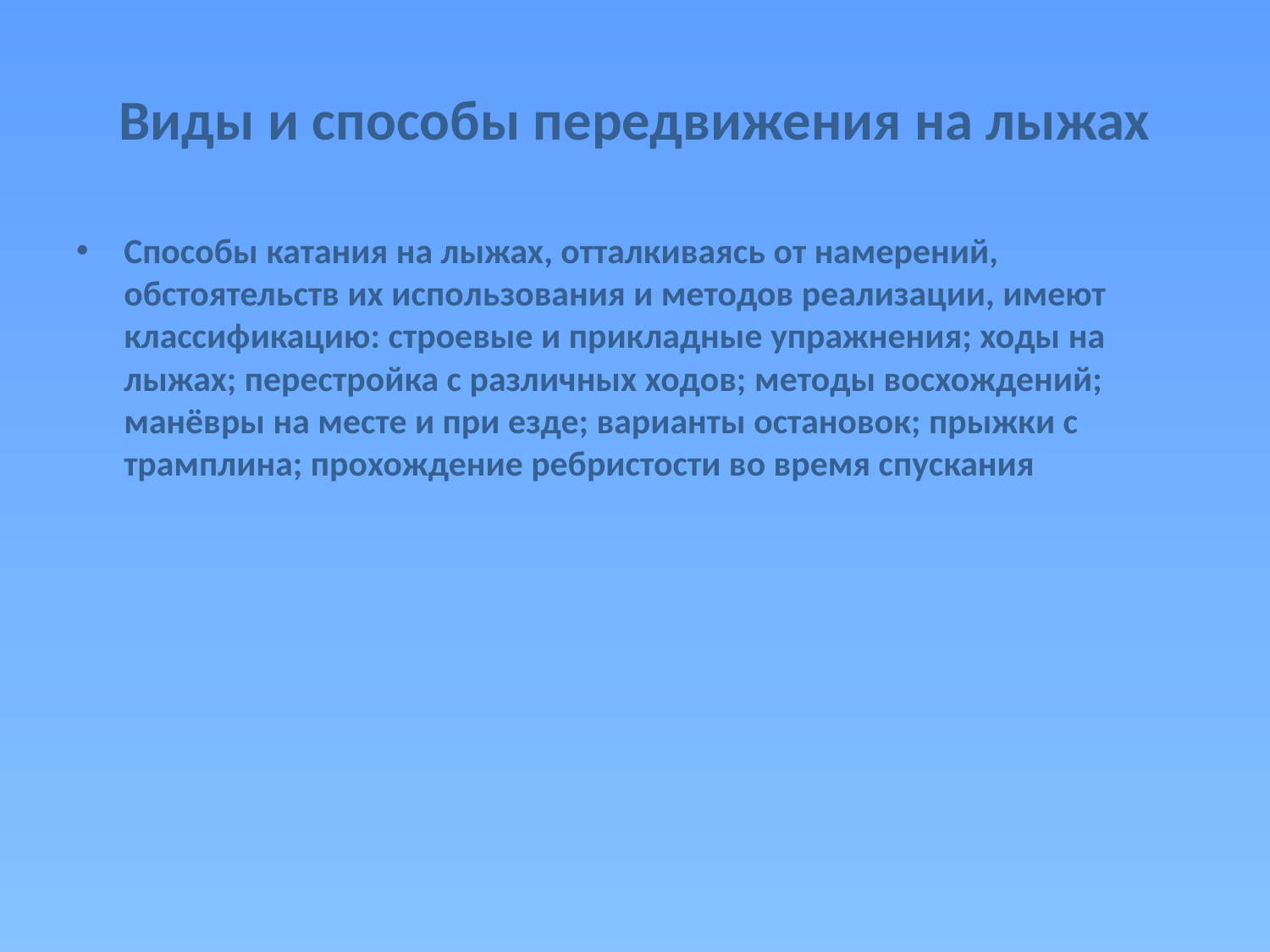

# Виды и способы передвижения на лыжах
Способы катания на лыжах, отталкиваясь от намерений, обстоятельств их использования и методов реализации, имеют классификацию: строевые и прикладные упражнения; ходы на лыжах; перестройка с различных ходов; методы восхождений; манёвры на месте и при езде; варианты остановок; прыжки с трамплина; прохождение ребристости во время спускания